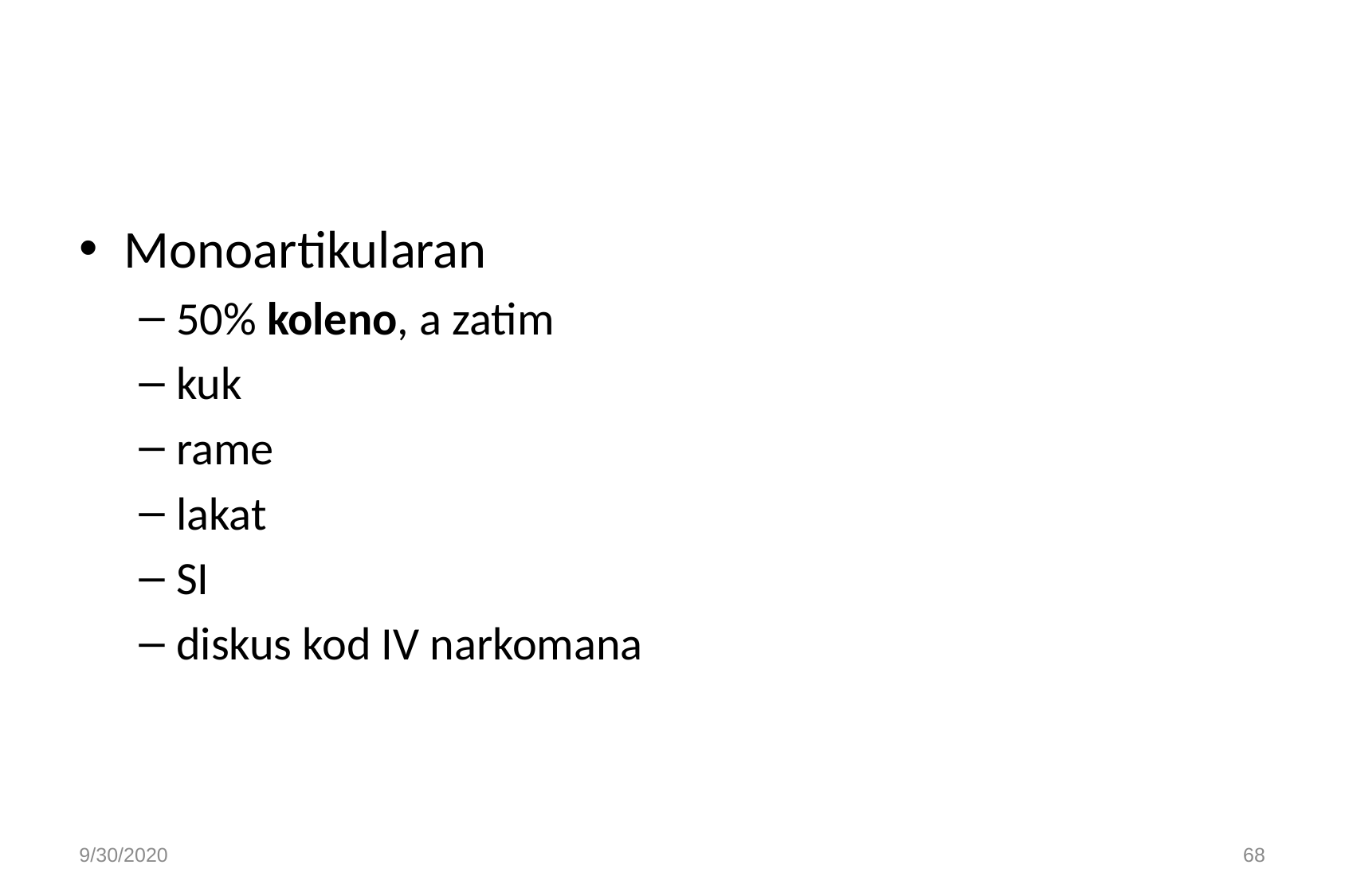

#
Monoartikularan
50% koleno, a zatim
kuk
rame
lakat
SI
diskus kod IV narkomana
9/30/2020
68